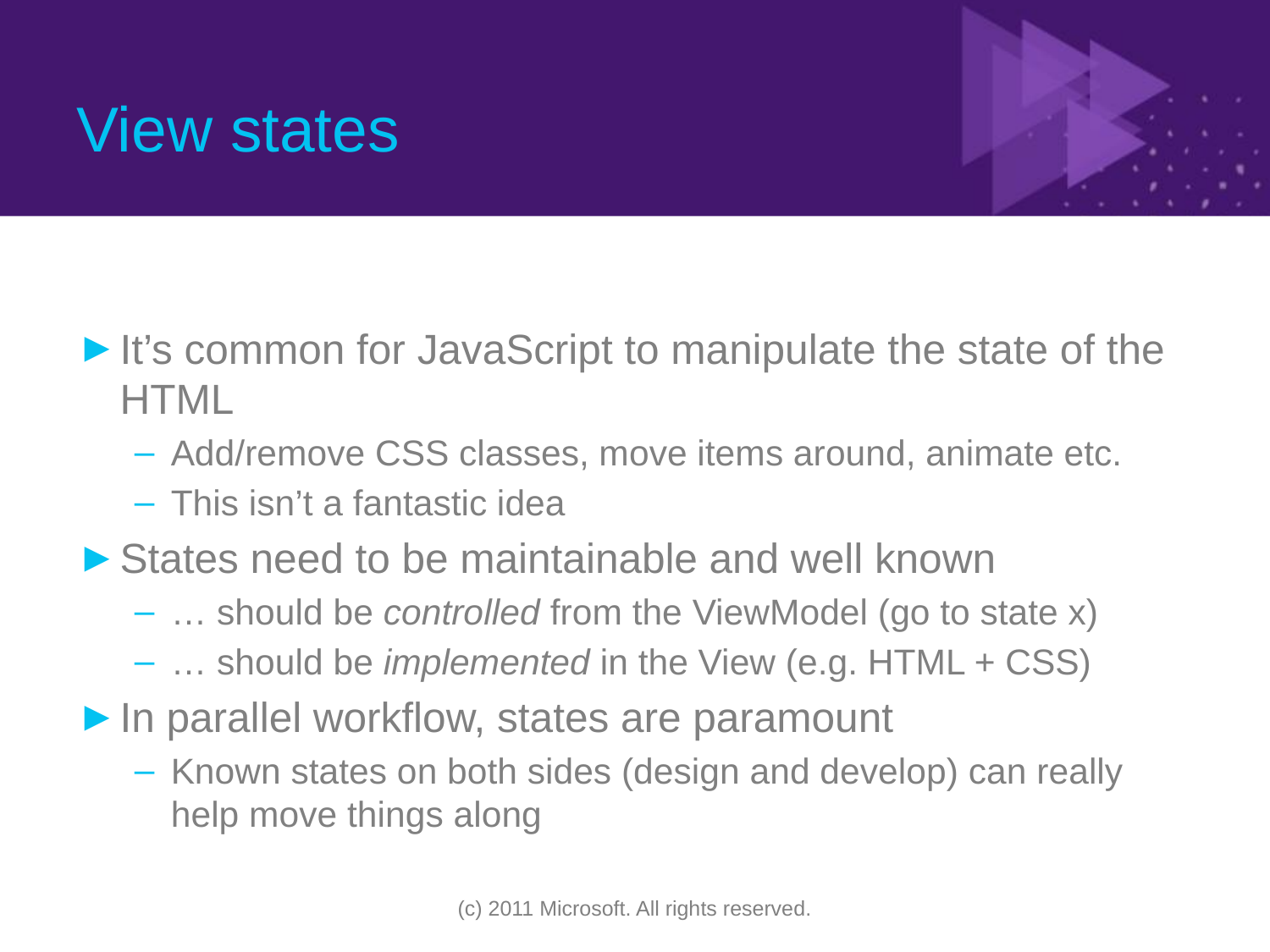

# View states
It’s common for JavaScript to manipulate the state of the HTML
Add/remove CSS classes, move items around, animate etc.
This isn’t a fantastic idea
States need to be maintainable and well known
… should be controlled from the ViewModel (go to state x)
… should be implemented in the View (e.g. HTML + CSS)
In parallel workflow, states are paramount
Known states on both sides (design and develop) can really help move things along

(c) 2011 Microsoft. All rights reserved.